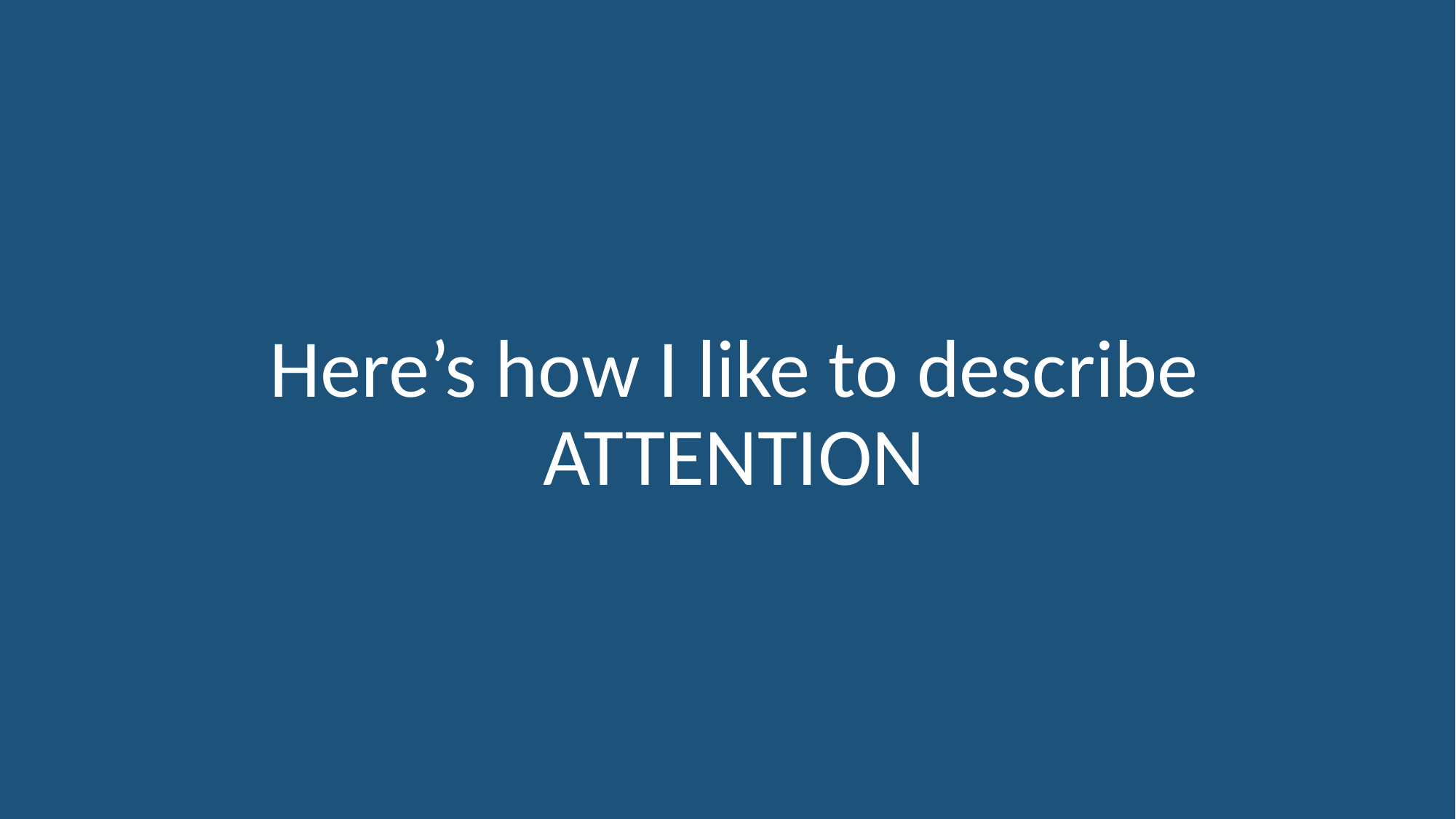

# Here’s how I like to describe ATTENTION